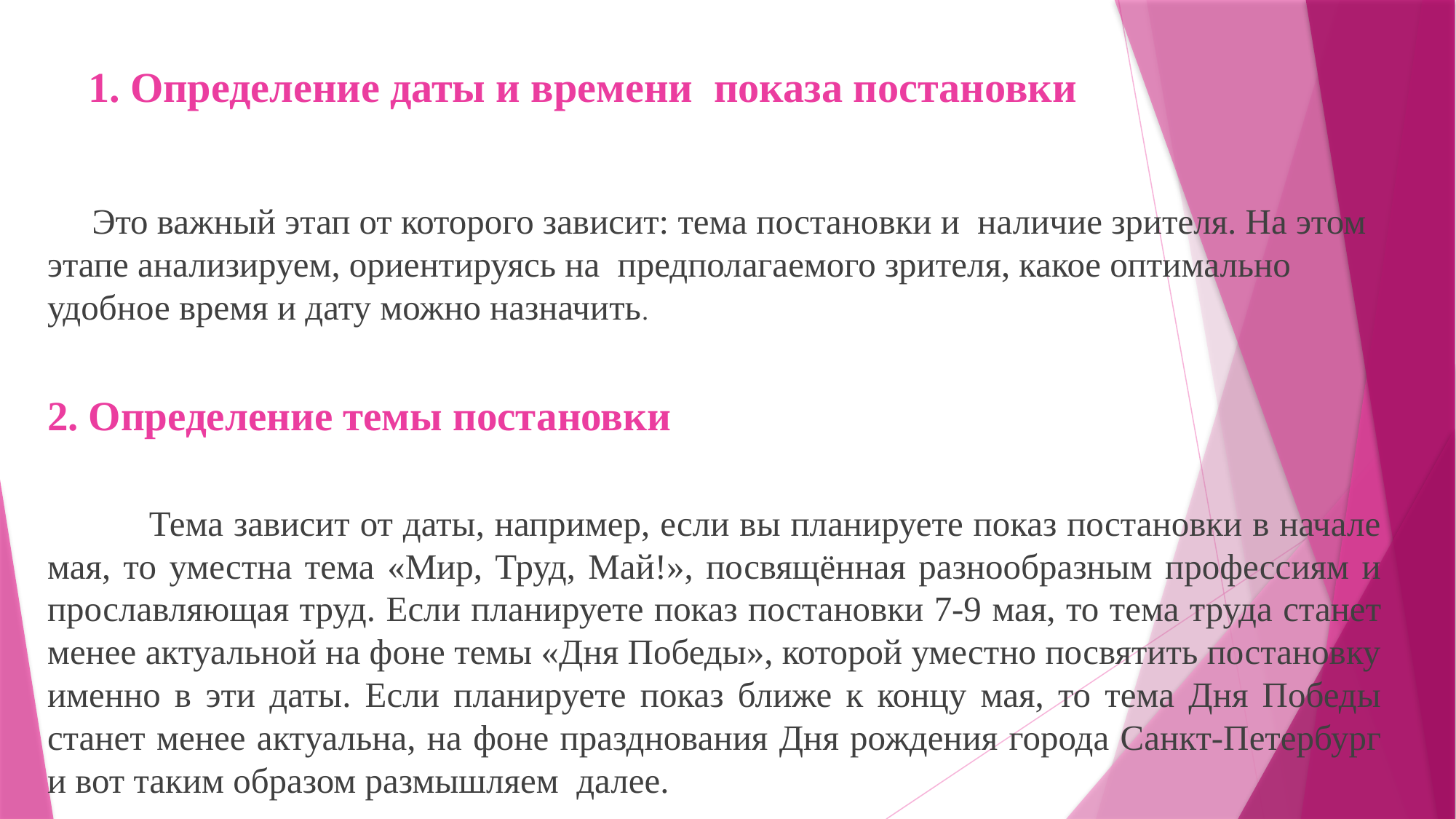

# 1. Определение даты и времени  показа постановки
     Это важный этап от которого зависит: тема постановки и  наличие зрителя. На этом этапе анализируем, ориентируясь на  предполагаемого зрителя, какое оптимально удобное время и дату можно назначить.

2. Определение темы постановки

          Тема зависит от даты, например, если вы планируете показ постановки в начале мая, то уместна тема «Мир, Труд, Май!», посвящённая разнообразным профессиям и прославляющая труд. Если планируете показ постановки 7-9 мая, то тема труда станет менее актуальной на фоне темы «Дня Победы», которой уместно посвятить постановку именно в эти даты. Если планируете показ ближе к концу мая, то тема Дня Победы станет менее актуальна, на фоне празднования Дня рождения города Санкт-Петербург и вот таким образом размышляем  далее.